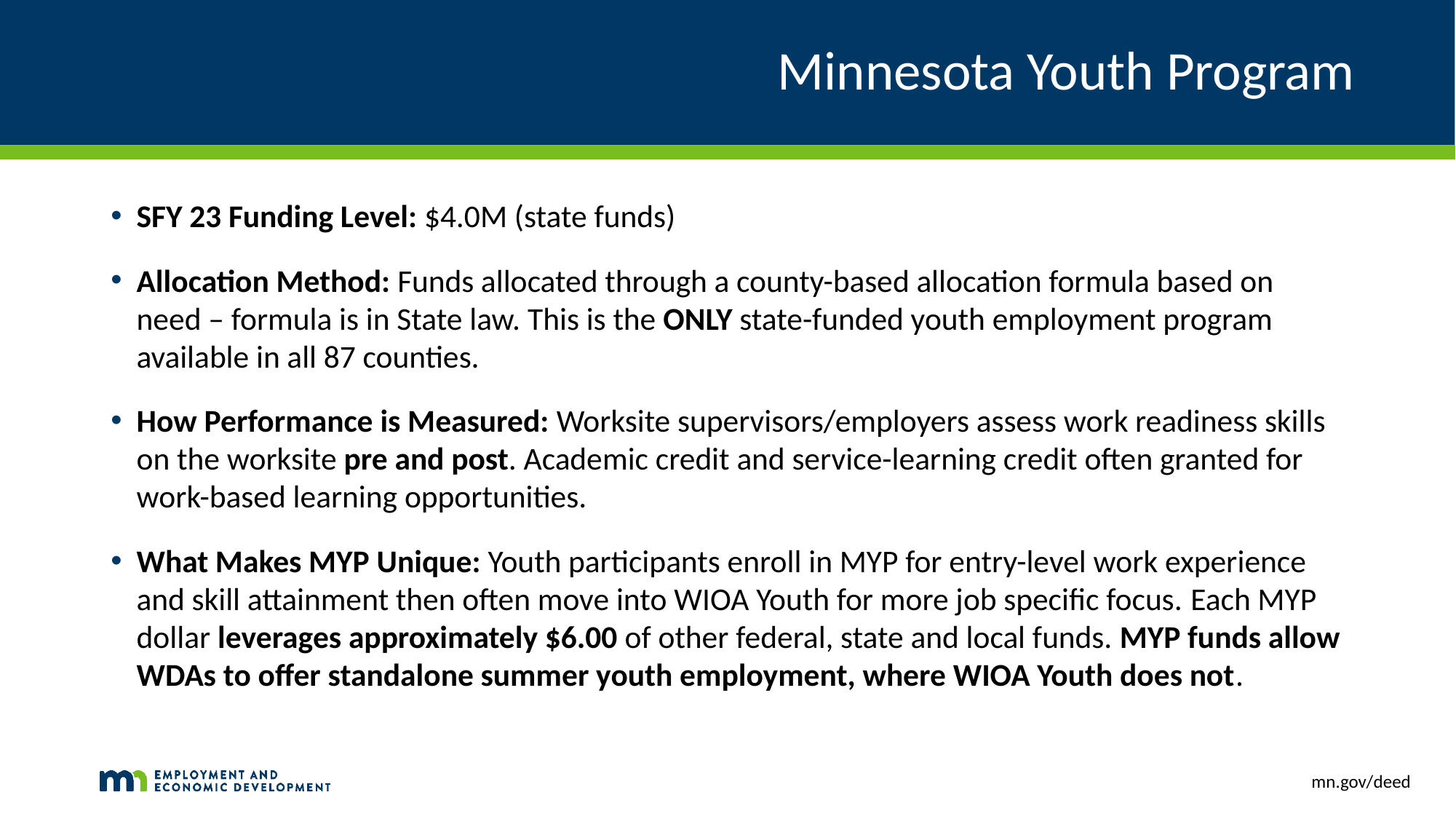

# Minnesota Youth Program
SFY 23 Funding Level: $4.0M (state funds)
Allocation Method: Funds allocated through a county-based allocation formula based on need – formula is in State law. This is the ONLY state-funded youth employment program available in all 87 counties.
How Performance is Measured: Worksite supervisors/employers assess work readiness skills on the worksite pre and post. Academic credit and service-learning credit often granted for work-based learning opportunities.
What Makes MYP Unique: Youth participants enroll in MYP for entry-level work experience and skill attainment then often move into WIOA Youth for more job specific focus. Each MYP dollar leverages approximately $6.00 of other federal, state and local funds. MYP funds allow WDAs to offer standalone summer youth employment, where WIOA Youth does not.
mn.gov/deed